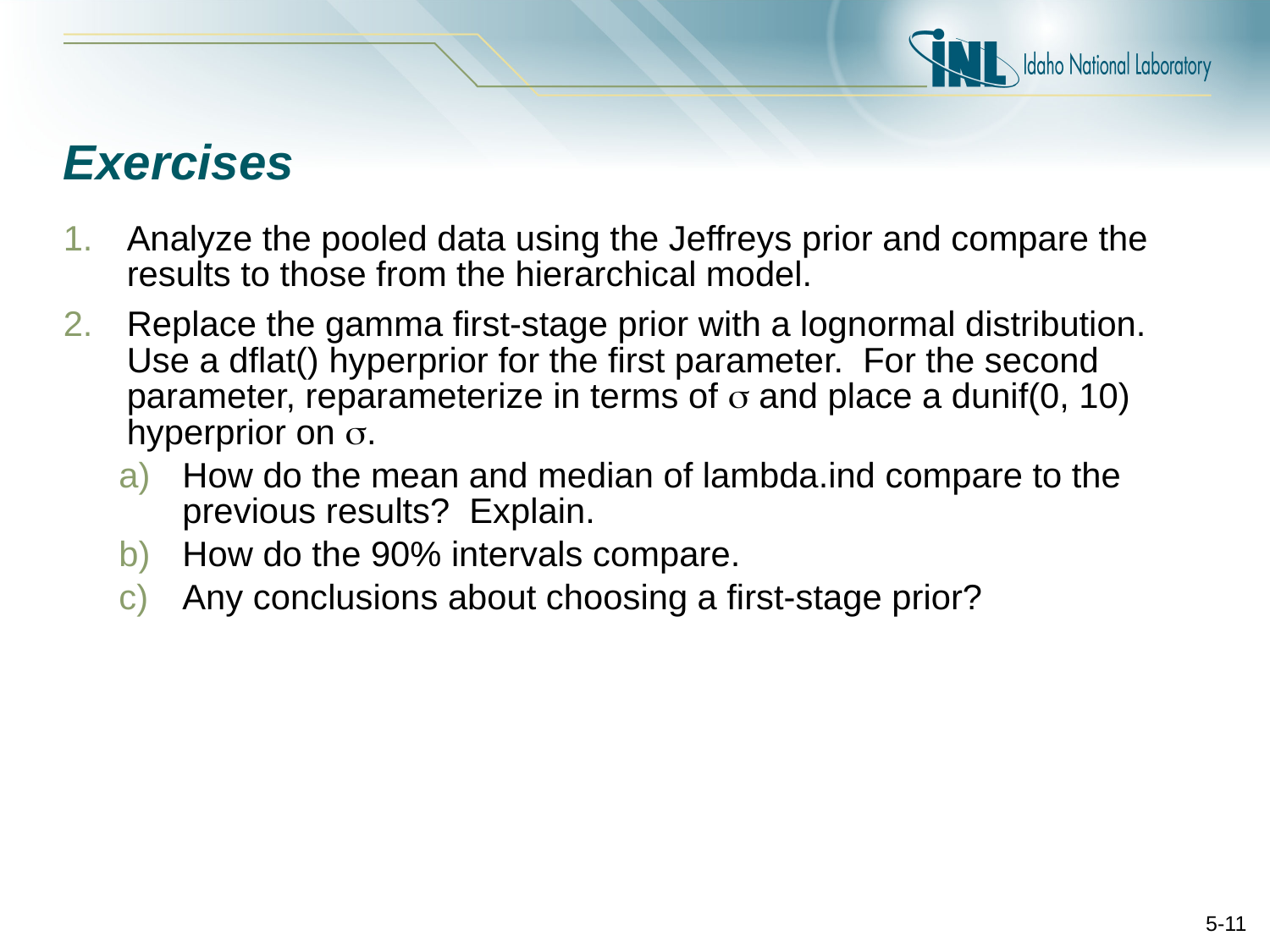

# Exercises
Analyze the pooled data using the Jeffreys prior and compare the results to those from the hierarchical model.
Replace the gamma first-stage prior with a lognormal distribution.  Use a dflat() hyperprior for the first parameter.  For the second parameter, reparameterize in terms of σ and place a dunif(0, 10) hyperprior on σ.
How do the mean and median of lambda.ind compare to the previous results?  Explain.
How do the 90% intervals compare.
Any conclusions about choosing a first-stage prior?
5-11